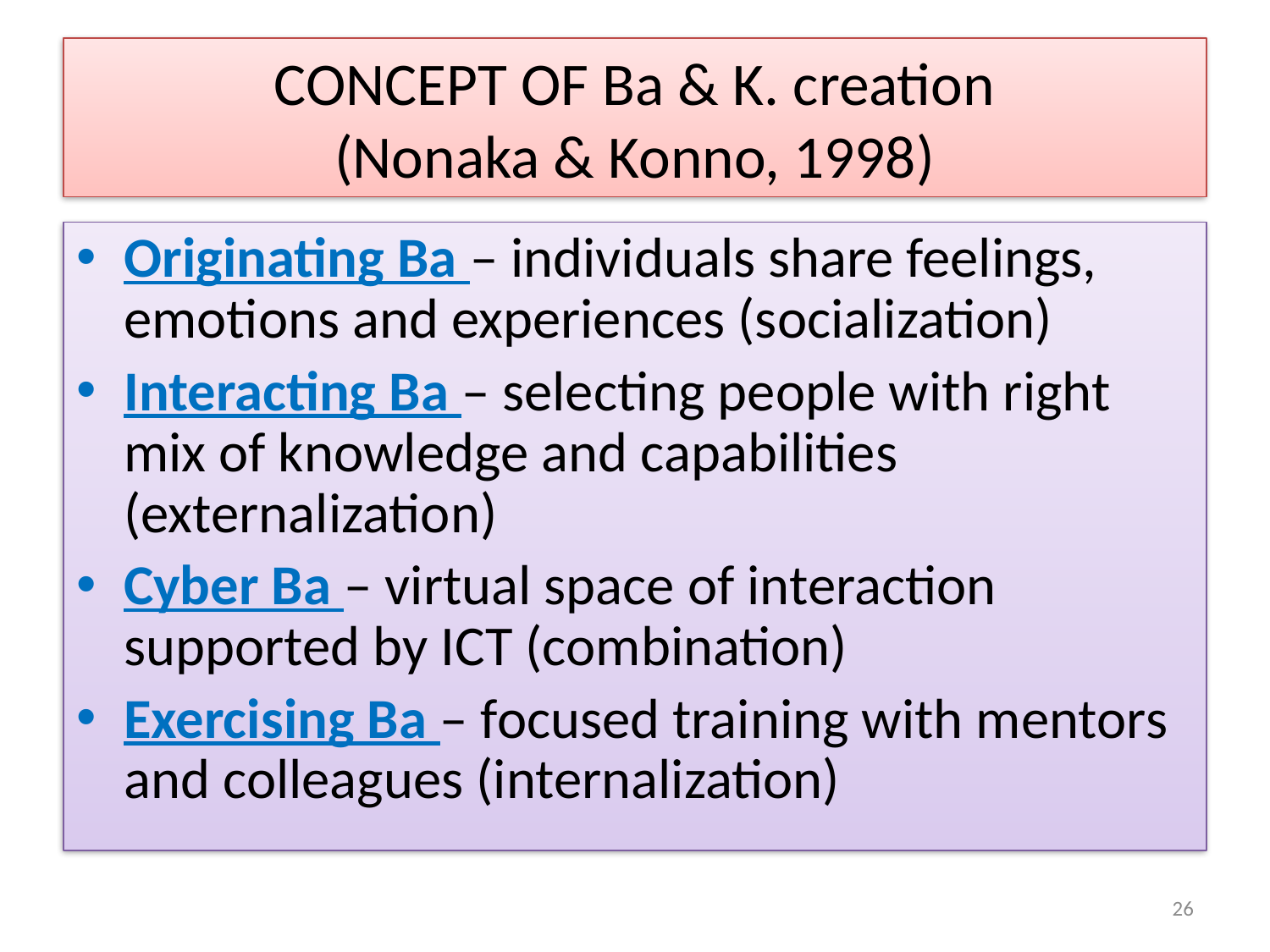

# CONCEPT OF Ba & K. creation (Nonaka & Konno, 1998)
Originating Ba – individuals share feelings, emotions and experiences (socialization)
Interacting Ba – selecting people with right mix of knowledge and capabilities (externalization)
Cyber Ba – virtual space of interaction supported by ICT (combination)
Exercising Ba – focused training with mentors and colleagues (internalization)

26